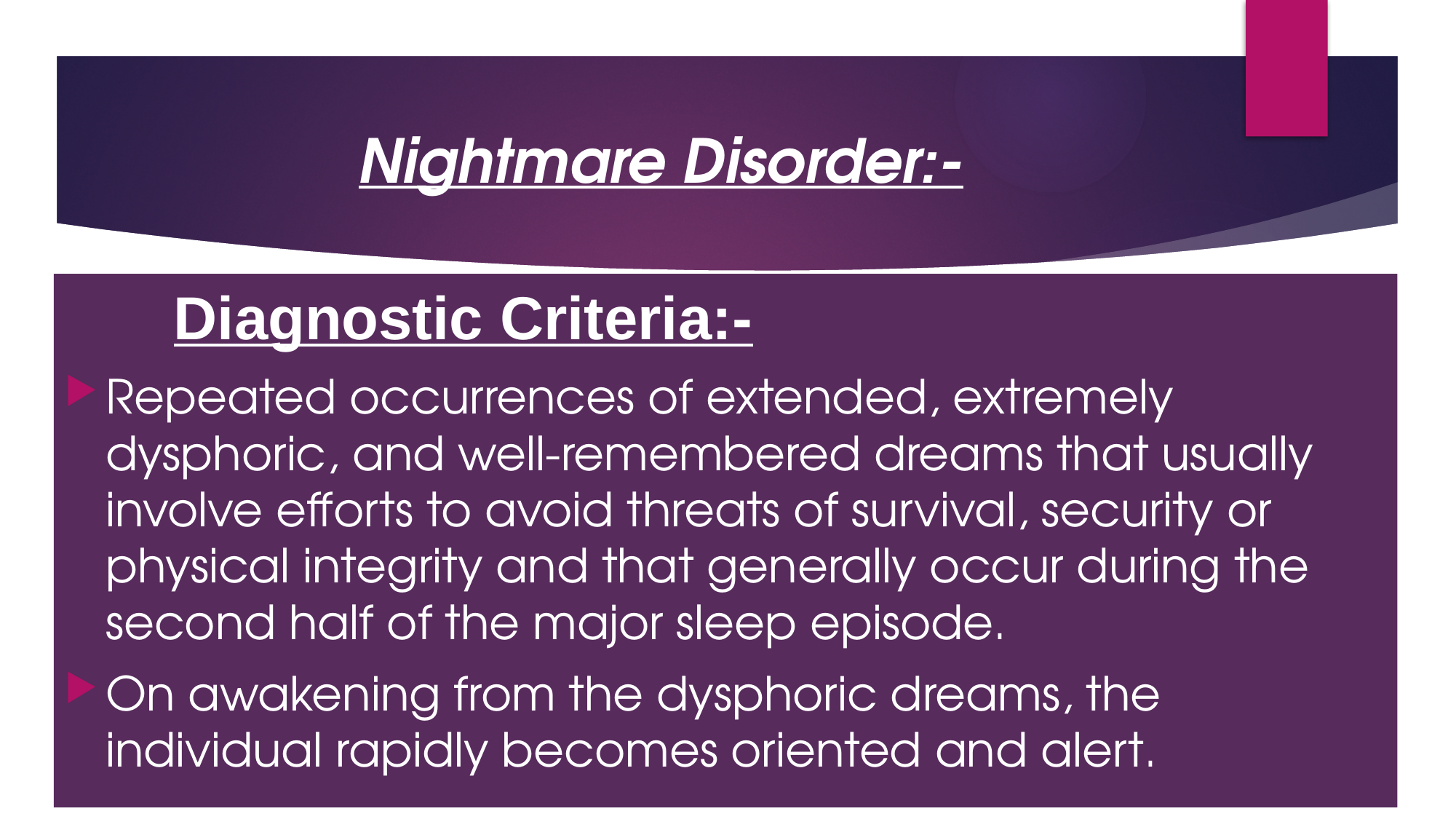

# Nightmare Disorder:-
	Diagnostic Criteria:-
Repeated occurrences of extended, extremely dysphoric, and well-remembered dreams that usually involve efforts to avoid threats of survival, security or physical integrity and that generally occur during the second half of the major sleep episode.
On awakening from the dysphoric dreams, the individual rapidly becomes oriented and alert.